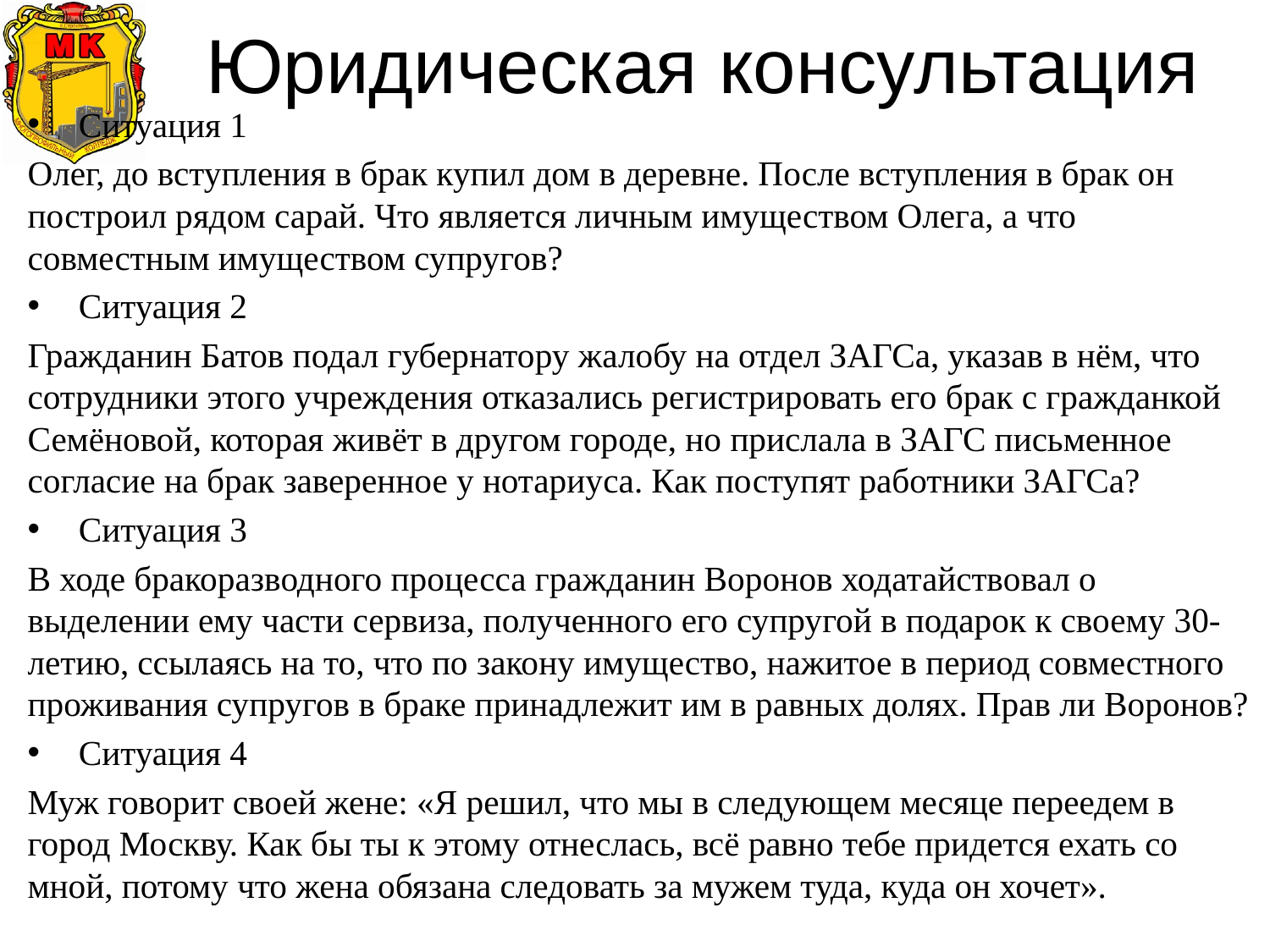

# Юридическая консультация
Ситуация 1
Олег, до вступления в брак купил дом в деревне. После вступления в брак он построил рядом сарай. Что является личным имуществом Олега, а что совместным имуществом супругов?
Ситуация 2
Гражданин Батов подал губернатору жалобу на отдел ЗАГСа, указав в нём, что сотрудники этого учреждения отказались регистрировать его брак с гражданкой Семёновой, которая живёт в другом городе, но прислала в ЗАГС письменное согласие на брак заверенное у нотариуса. Как поступят работники ЗАГСа?
Ситуация 3
В ходе бракоразводного процесса гражданин Воронов ходатайствовал о выделении ему части сервиза, полученного его супругой в подарок к своему 30- летию, ссылаясь на то, что по закону имущество, нажитое в период совместного проживания супругов в браке принадлежит им в равных долях. Прав ли Воронов?
Ситуация 4
Муж говорит своей жене: «Я решил, что мы в следующем месяце переедем в город Москву. Как бы ты к этому отнеслась, всё равно тебе придется ехать со мной, потому что жена обязана следовать за мужем туда, куда он хочет».